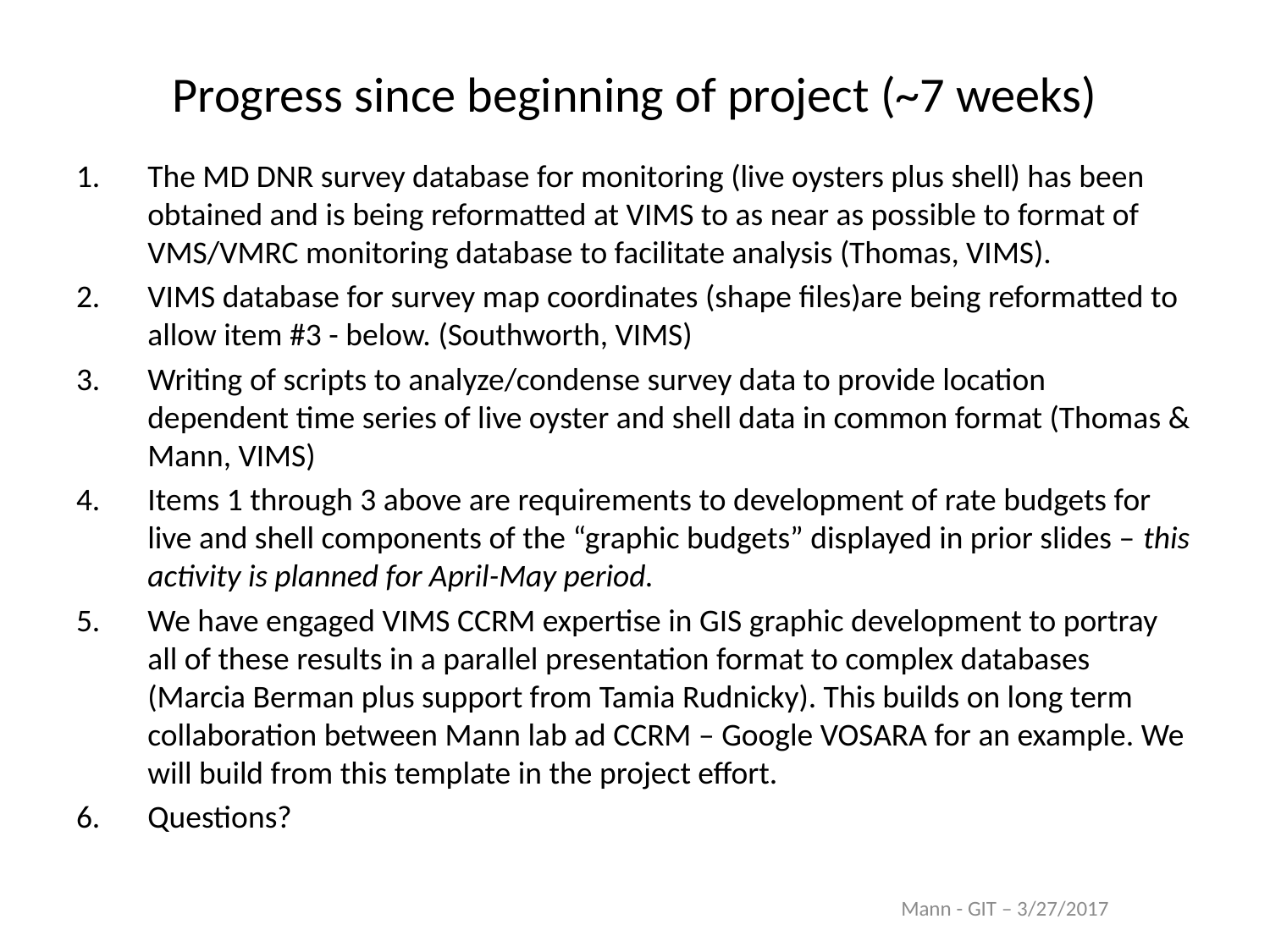

# Progress since beginning of project (~7 weeks)
The MD DNR survey database for monitoring (live oysters plus shell) has been obtained and is being reformatted at VIMS to as near as possible to format of VMS/VMRC monitoring database to facilitate analysis (Thomas, VIMS).
VIMS database for survey map coordinates (shape files)are being reformatted to allow item #3 - below. (Southworth, VIMS)
Writing of scripts to analyze/condense survey data to provide location dependent time series of live oyster and shell data in common format (Thomas & Mann, VIMS)
Items 1 through 3 above are requirements to development of rate budgets for live and shell components of the “graphic budgets” displayed in prior slides – this activity is planned for April-May period.
We have engaged VIMS CCRM expertise in GIS graphic development to portray all of these results in a parallel presentation format to complex databases (Marcia Berman plus support from Tamia Rudnicky). This builds on long term collaboration between Mann lab ad CCRM – Google VOSARA for an example. We will build from this template in the project effort.
Questions?
Mann - GIT – 3/27/2017